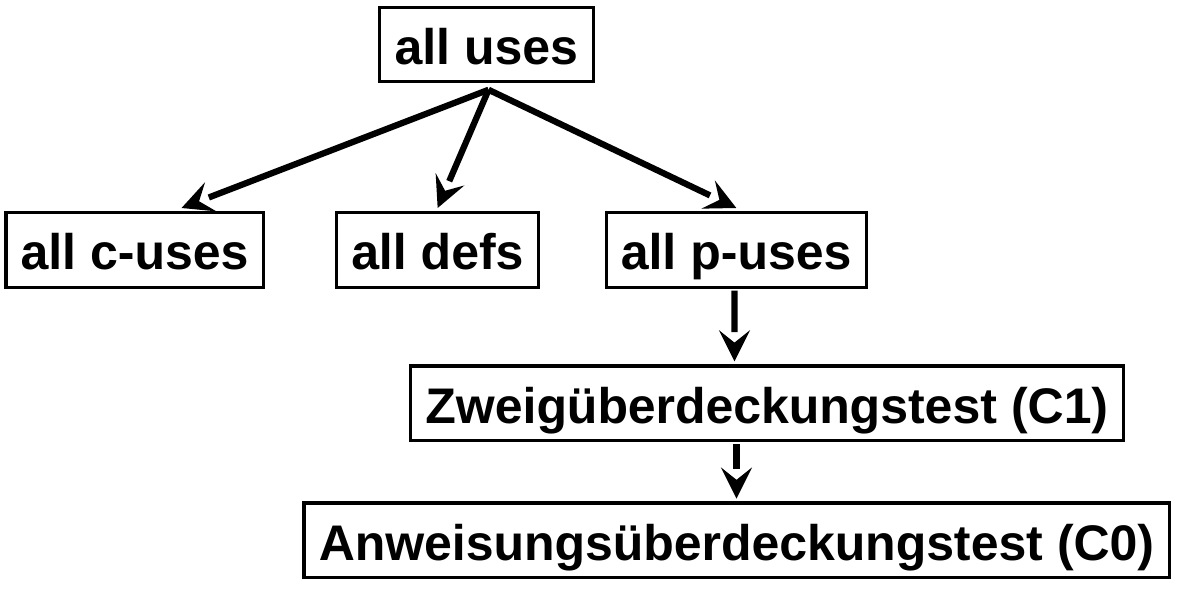

all uses

all c-uses
all defs
all p-uses

Zweigüberdeckungstest (C1)

Anweisungsüberdeckungstest (C0)